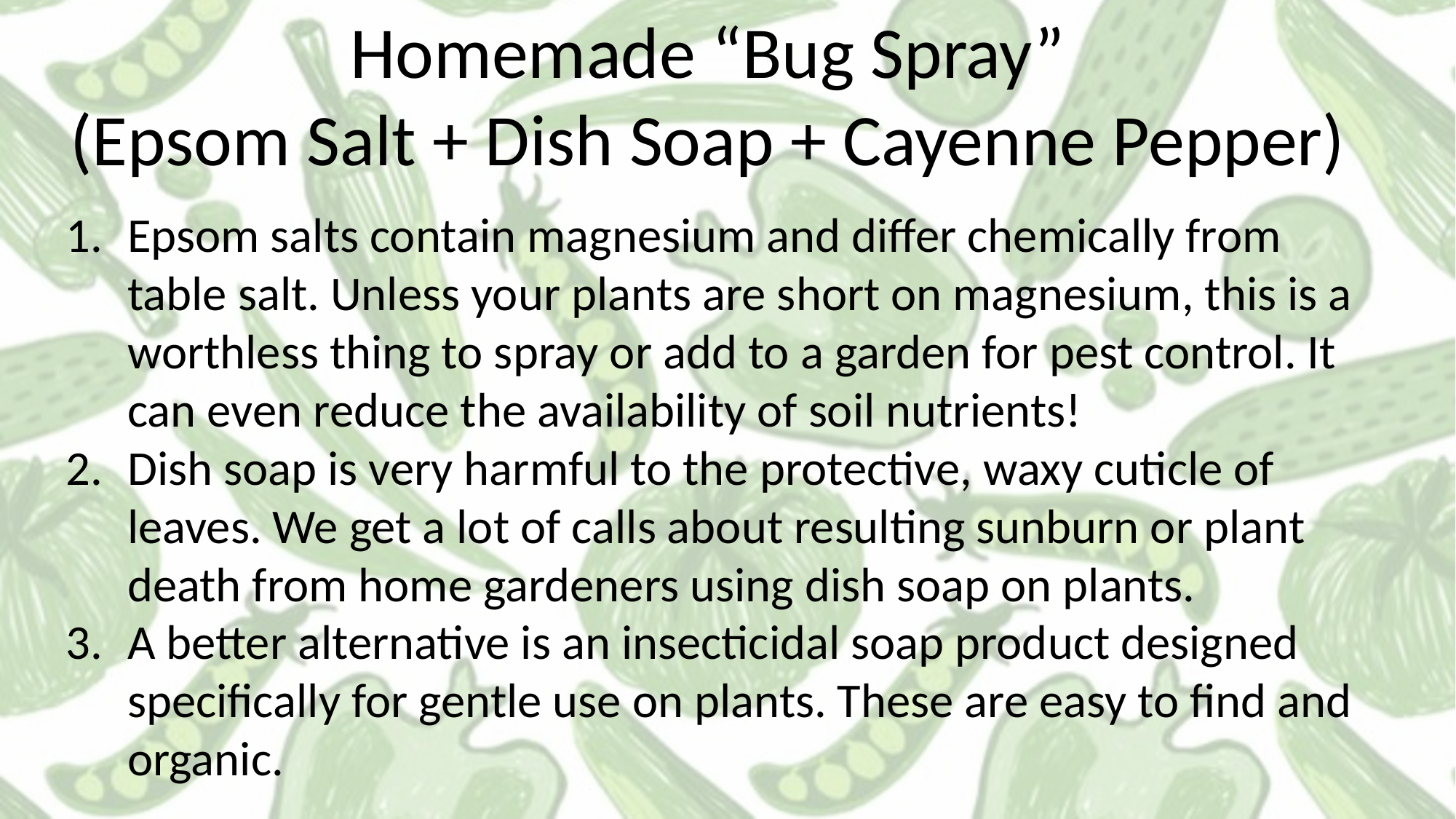

Homemade “Bug Spray”
(Epsom Salt + Dish Soap + Cayenne Pepper)
Epsom salts contain magnesium and differ chemically from table salt. Unless your plants are short on magnesium, this is a worthless thing to spray or add to a garden for pest control. It can even reduce the availability of soil nutrients!
Dish soap is very harmful to the protective, waxy cuticle of leaves. We get a lot of calls about resulting sunburn or plant death from home gardeners using dish soap on plants.
A better alternative is an insecticidal soap product designed specifically for gentle use on plants. These are easy to find and organic.